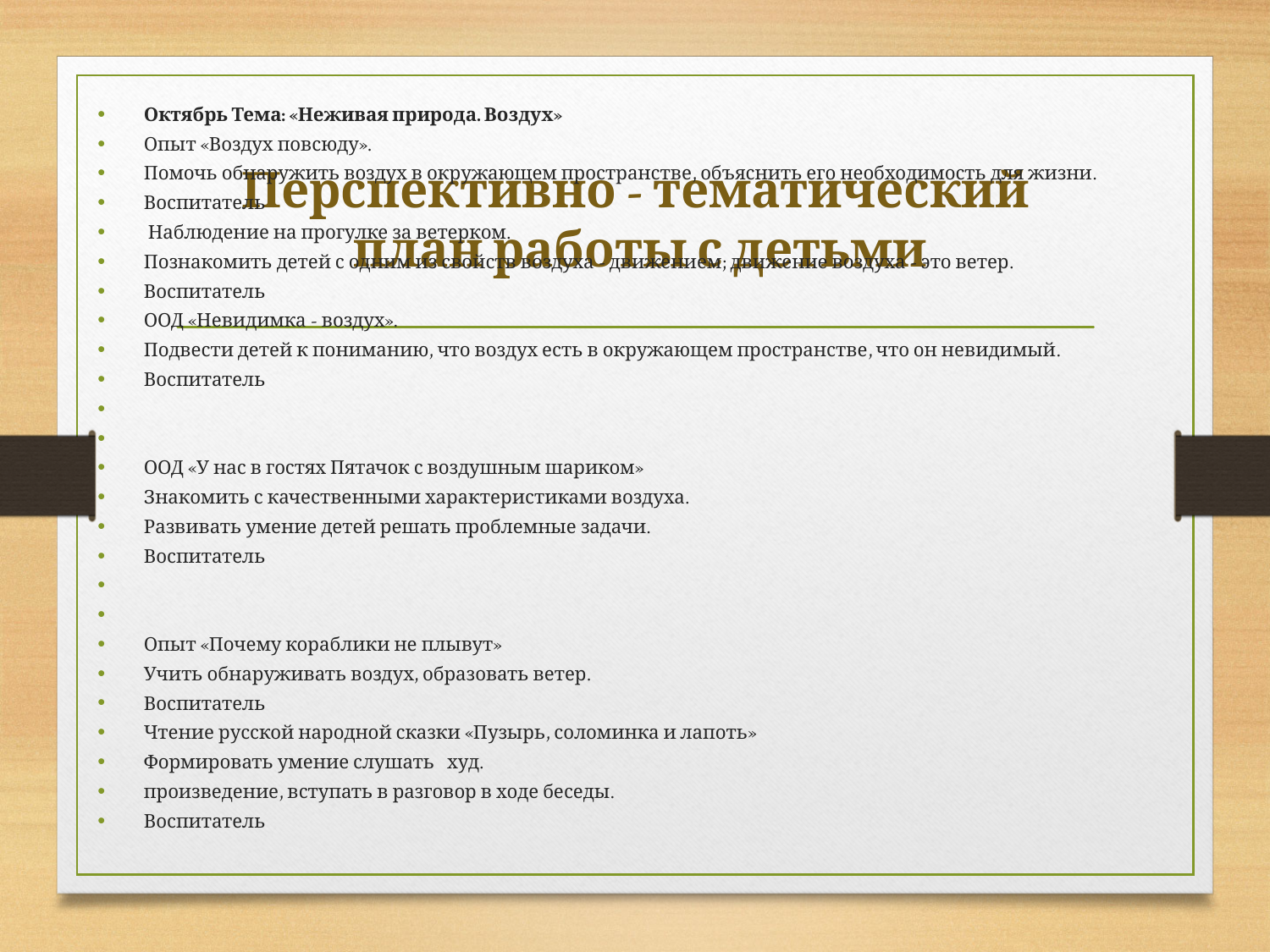

Октябрь Тема: «Неживая природа. Воздух»
Опыт «Воздух повсюду».
Помочь обнаружить воздух в окружающем пространстве, объяснить его необходимость для жизни.
Воспитатель
 Наблюдение на прогулке за ветерком.
Познакомить детей с одним из свойств воздуха - движением; движение воздуха - это ветер.
Воспитатель
ООД «Невидимка - воздух».
Подвести детей к пониманию, что воздух есть в окружающем пространстве, что он невидимый.
Воспитатель

ООД «У нас в гостях Пятачок с воздушным шариком»
Знакомить с качественными характеристиками воздуха.
Развивать умение детей решать проблемные задачи.
Воспитатель

Опыт «Почему кораблики не плывут»
Учить обнаруживать воздух, образовать ветер.
Воспитатель
Чтение русской народной сказки «Пузырь, соломинка и лапоть»
Формировать умение слушать   худ.
произведение, вступать в разговор в ходе беседы.
Воспитатель

# Перспективно - тематический  план работы с детьми